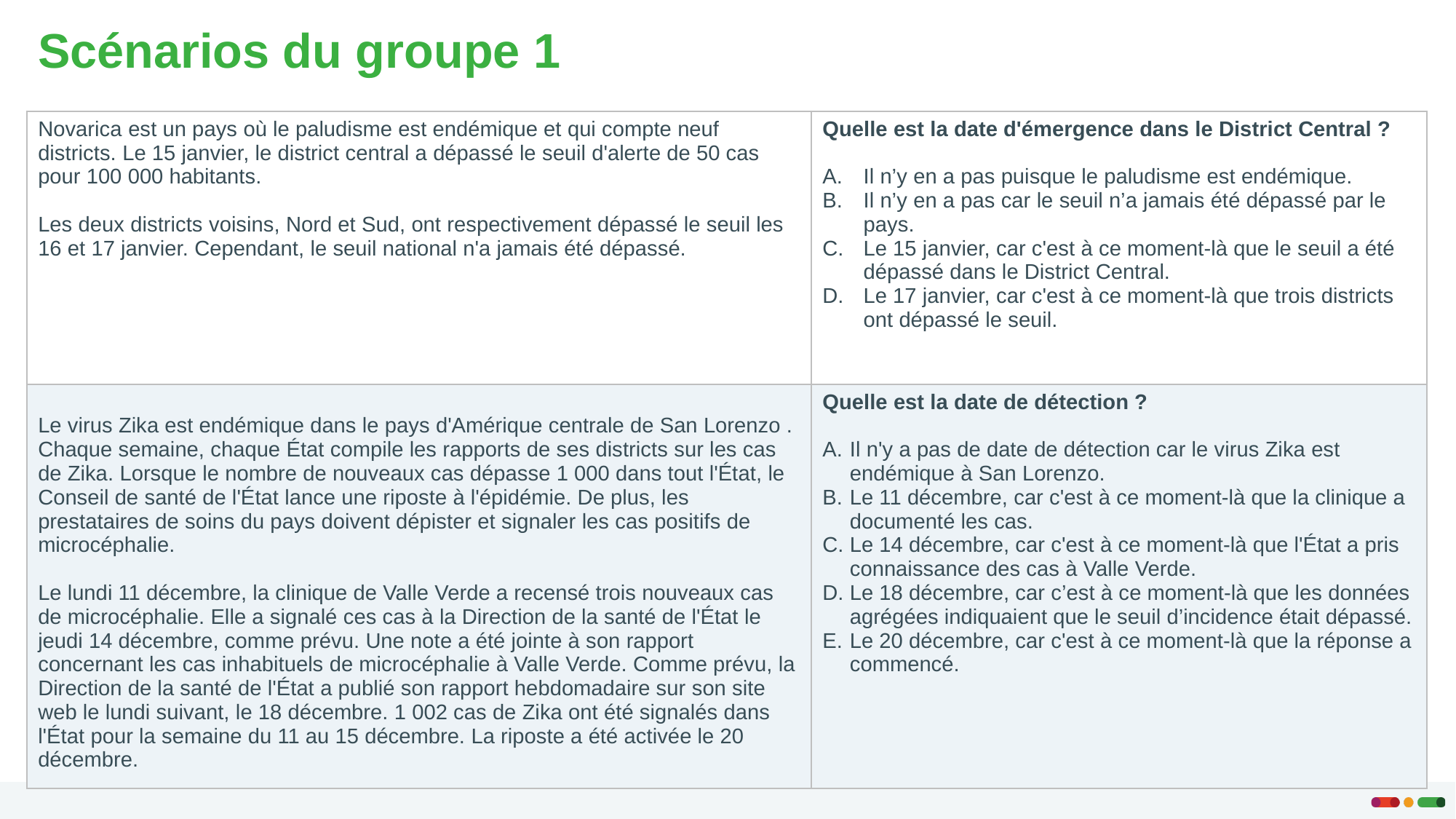

# Scénarios du groupe 1
| Novarica est un pays où le paludisme est endémique et qui compte neuf districts. Le 15 janvier, le district central a dépassé le seuil d'alerte de 50 cas pour 100 000 habitants. Les deux districts voisins, Nord et Sud, ont respectivement dépassé le seuil les 16 et 17 janvier. Cependant, le seuil national n'a jamais été dépassé. | Quelle est la date d'émergence dans le District Central ? Il n’y en a pas puisque le paludisme est endémique. Il n’y en a pas car le seuil n’a jamais été dépassé par le pays. Le 15 janvier, car c'est à ce moment-là que le seuil a été dépassé dans le District Central. Le 17 janvier, car c'est à ce moment-là que trois districts ont dépassé le seuil. |
| --- | --- |
| Le virus Zika est endémique dans le pays d'Amérique centrale de San Lorenzo . Chaque semaine, chaque État compile les rapports de ses districts sur les cas de Zika. Lorsque le nombre de nouveaux cas dépasse 1 000 dans tout l'État, le Conseil de santé de l'État lance une riposte à l'épidémie. De plus, les prestataires de soins du pays doivent dépister et signaler les cas positifs de microcéphalie. Le lundi 11 décembre, la clinique de Valle Verde a recensé trois nouveaux cas de microcéphalie. Elle a signalé ces cas à la Direction de la santé de l'État le jeudi 14 décembre, comme prévu. Une note a été jointe à son rapport concernant les cas inhabituels de microcéphalie à Valle Verde. Comme prévu, la Direction de la santé de l'État a publié son rapport hebdomadaire sur son site web le lundi suivant, le 18 décembre. 1 002 cas de Zika ont été signalés dans l'État pour la semaine du 11 au 15 décembre. La riposte a été activée le 20 décembre. | Quelle est la date de détection ? Il n'y a pas de date de détection car le virus Zika est endémique à San Lorenzo. Le 11 décembre, car c'est à ce moment-là que la clinique a documenté les cas. Le 14 décembre, car c'est à ce moment-là que l'État a pris connaissance des cas à Valle Verde. Le 18 décembre, car c’est à ce moment-là que les données agrégées indiquaient que le seuil d’incidence était dépassé. Le 20 décembre, car c'est à ce moment-là que la réponse a commencé. |